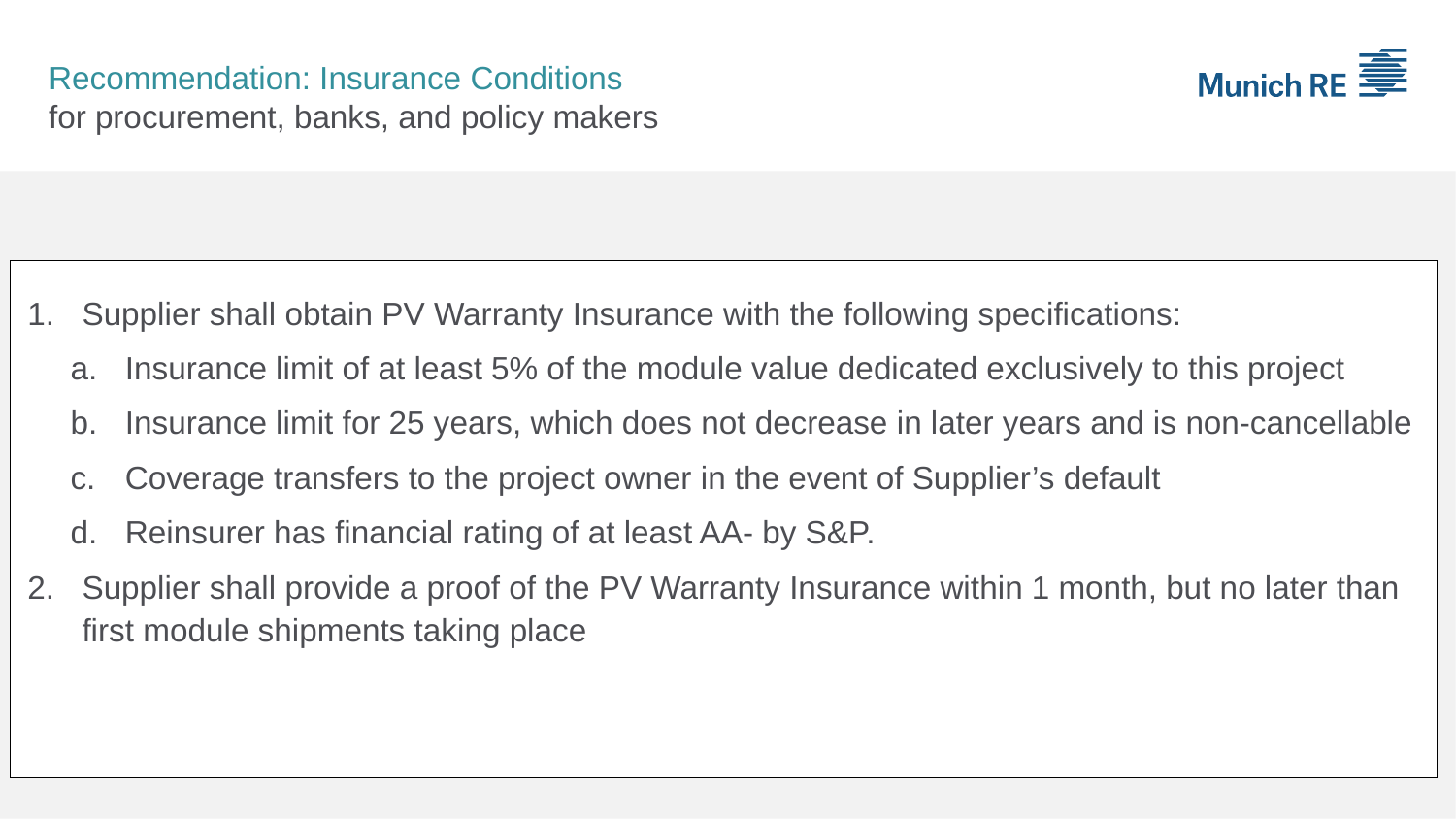

# Recommendation: Insurance Conditions for procurement, banks, and policy makers
Supplier shall obtain PV Warranty Insurance with the following specifications:
Insurance limit of at least 5% of the module value dedicated exclusively to this project
Insurance limit for 25 years, which does not decrease in later years and is non-cancellable
Coverage transfers to the project owner in the event of Supplier’s default
Reinsurer has financial rating of at least AA- by S&P.
Supplier shall provide a proof of the PV Warranty Insurance within 1 month, but no later than first module shipments taking place